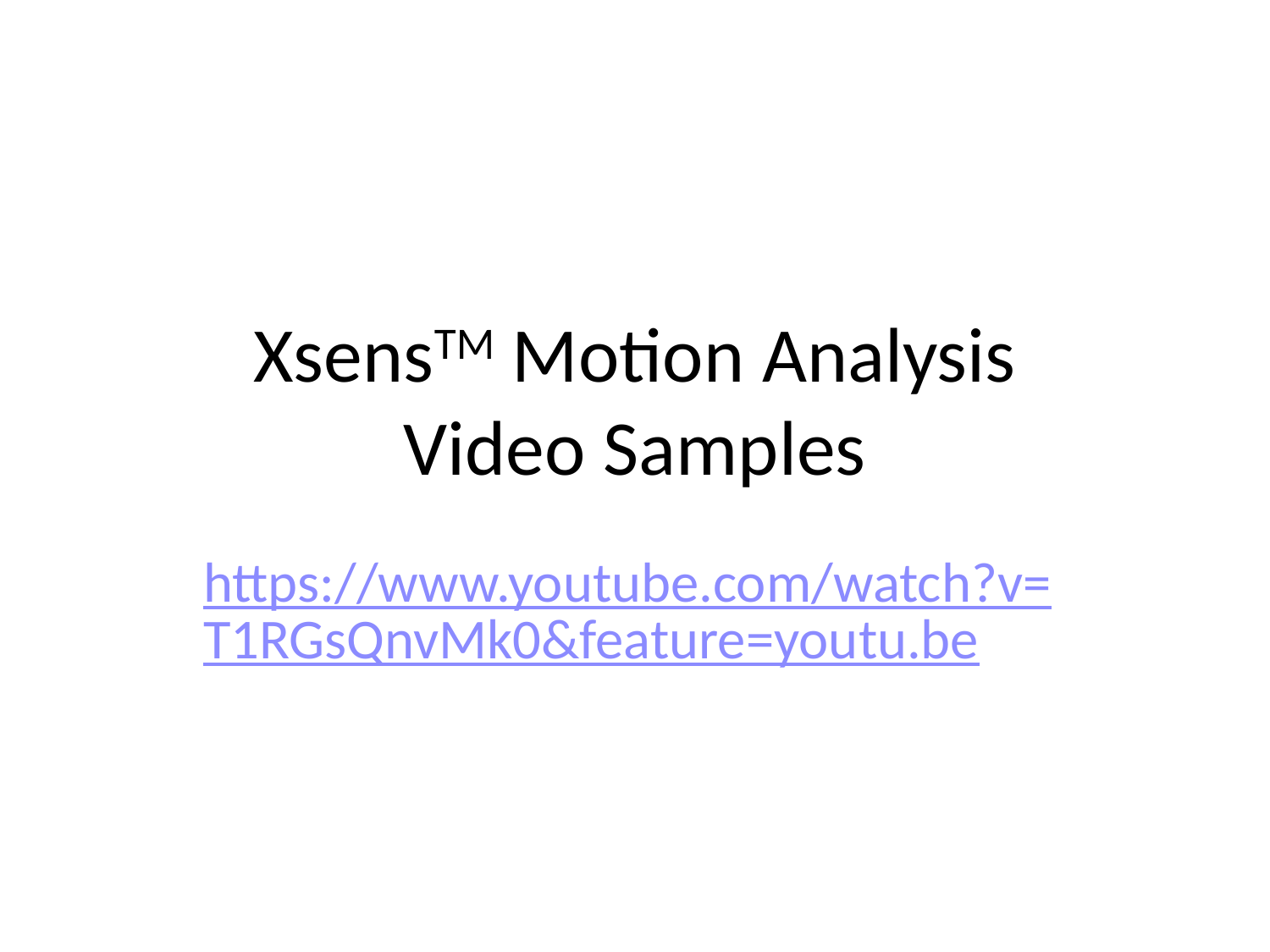

# XsensTM Motion Analysis Video Samples
https://www.youtube.com/watch?v=T1RGsQnvMk0&feature=youtu.be